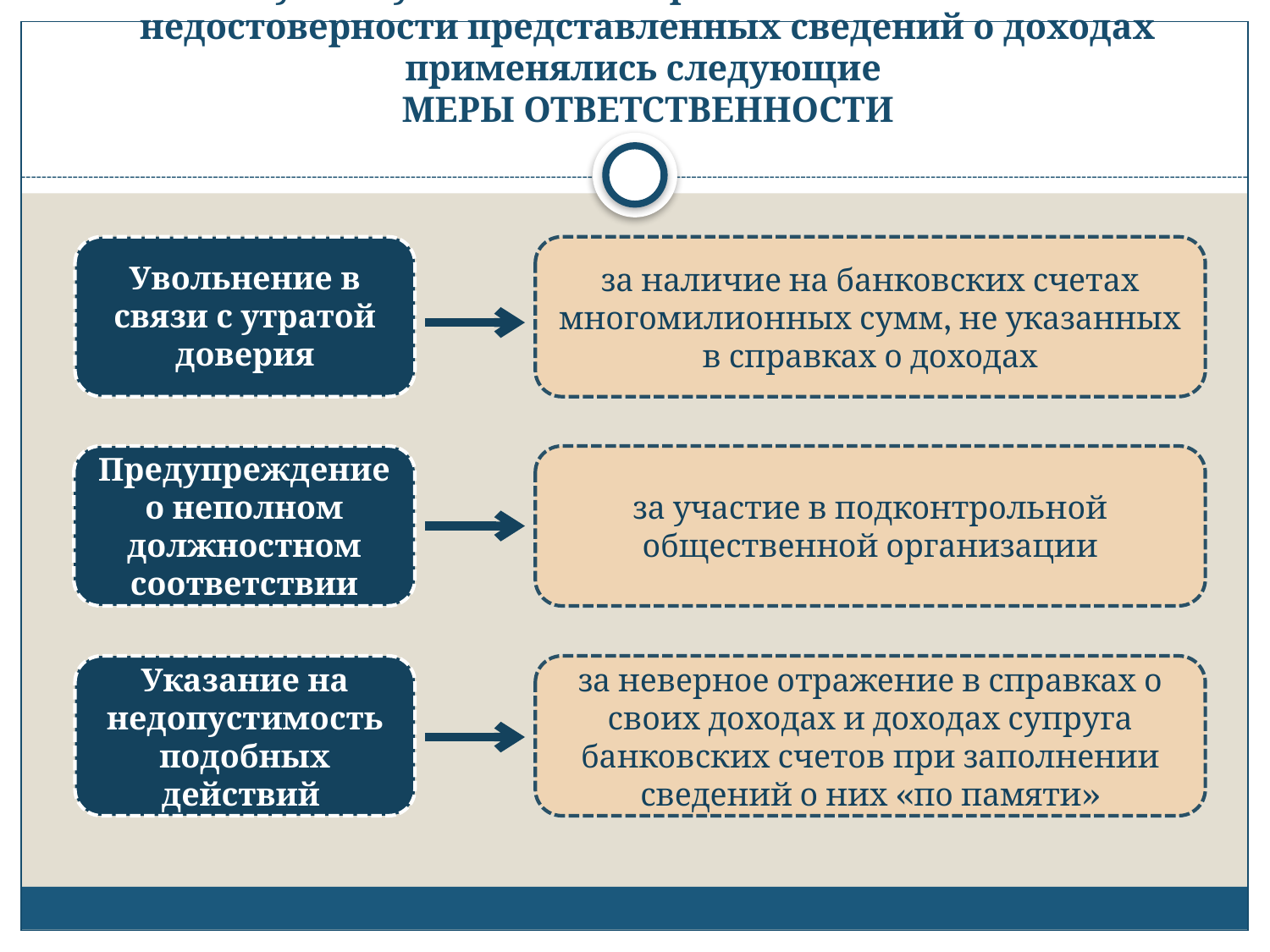

# В случаях установления фактов неполноты или недостоверности представленных сведений о доходах применялись следующие МЕРЫ ОТВЕТСТВЕННОСТИ

за наличие на банковских счетах многомилионных сумм, не указанных в справках о доходах
Увольнение в связи с утратой доверия
Предупреждение о неполном должностном соответствии
за участие в подконтрольной общественной организации
Указание на недопустимость подобных действий
за неверное отражение в справках о своих доходах и доходах супруга банковских счетов при заполнении сведений о них «по памяти»